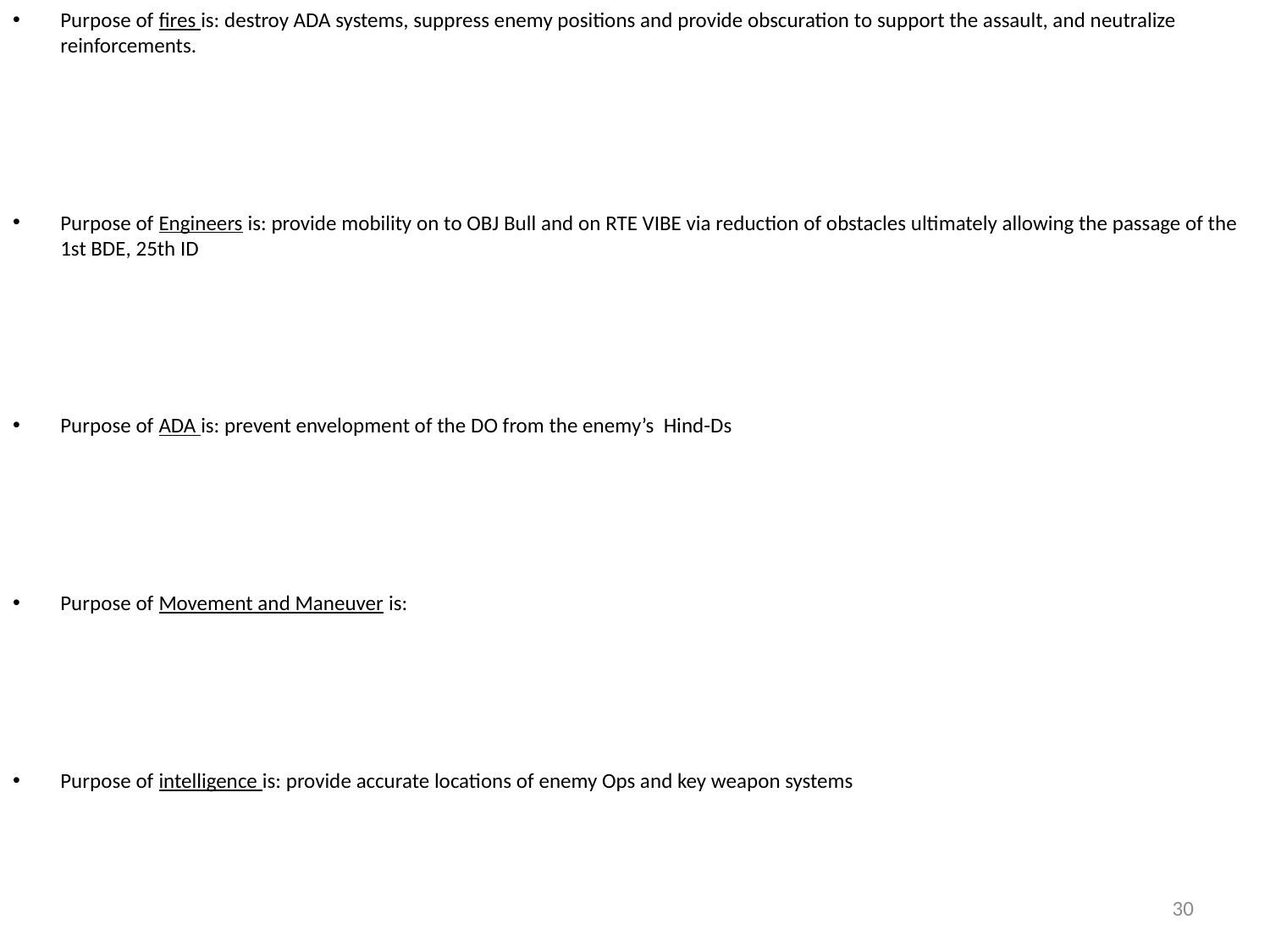

Purpose of fires is: destroy ADA systems, suppress enemy positions and provide obscuration to support the assault, and neutralize reinforcements.

Purpose of Engineers is: provide mobility on to OBJ Bull and on RTE VIBE via reduction of obstacles ultimately allowing the passage of the 1st BDE, 25th ID

Purpose of ADA is: prevent envelopment of the DO from the enemy’s  Hind-Ds

Purpose of Movement and Maneuver is:

Purpose of intelligence is: provide accurate locations of enemy Ops and key weapon systems

30